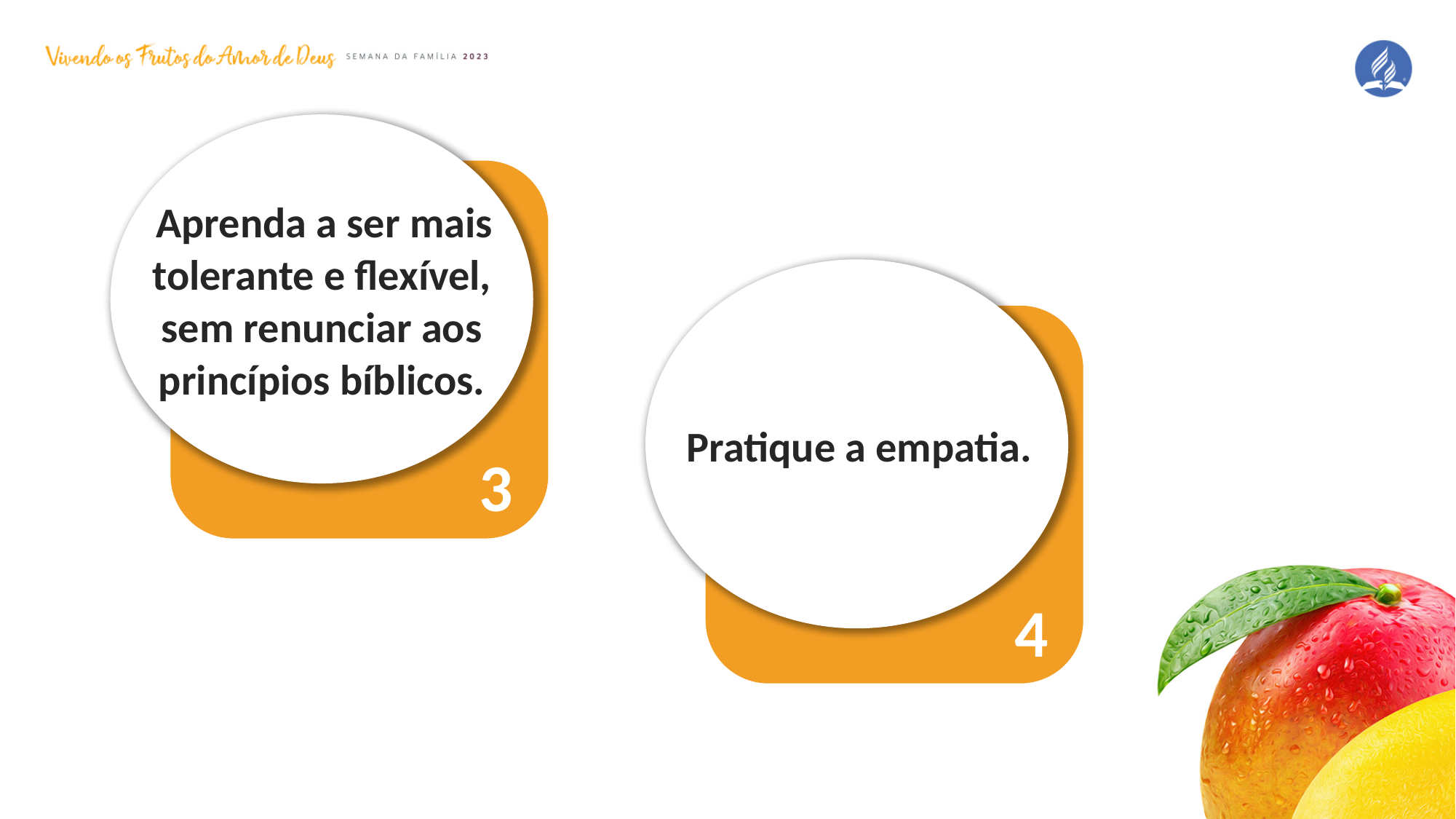

Aprenda a ser mais tolerante e flexível, sem renunciar aos princípios bíblicos.
3

Pratique a empatia.
4